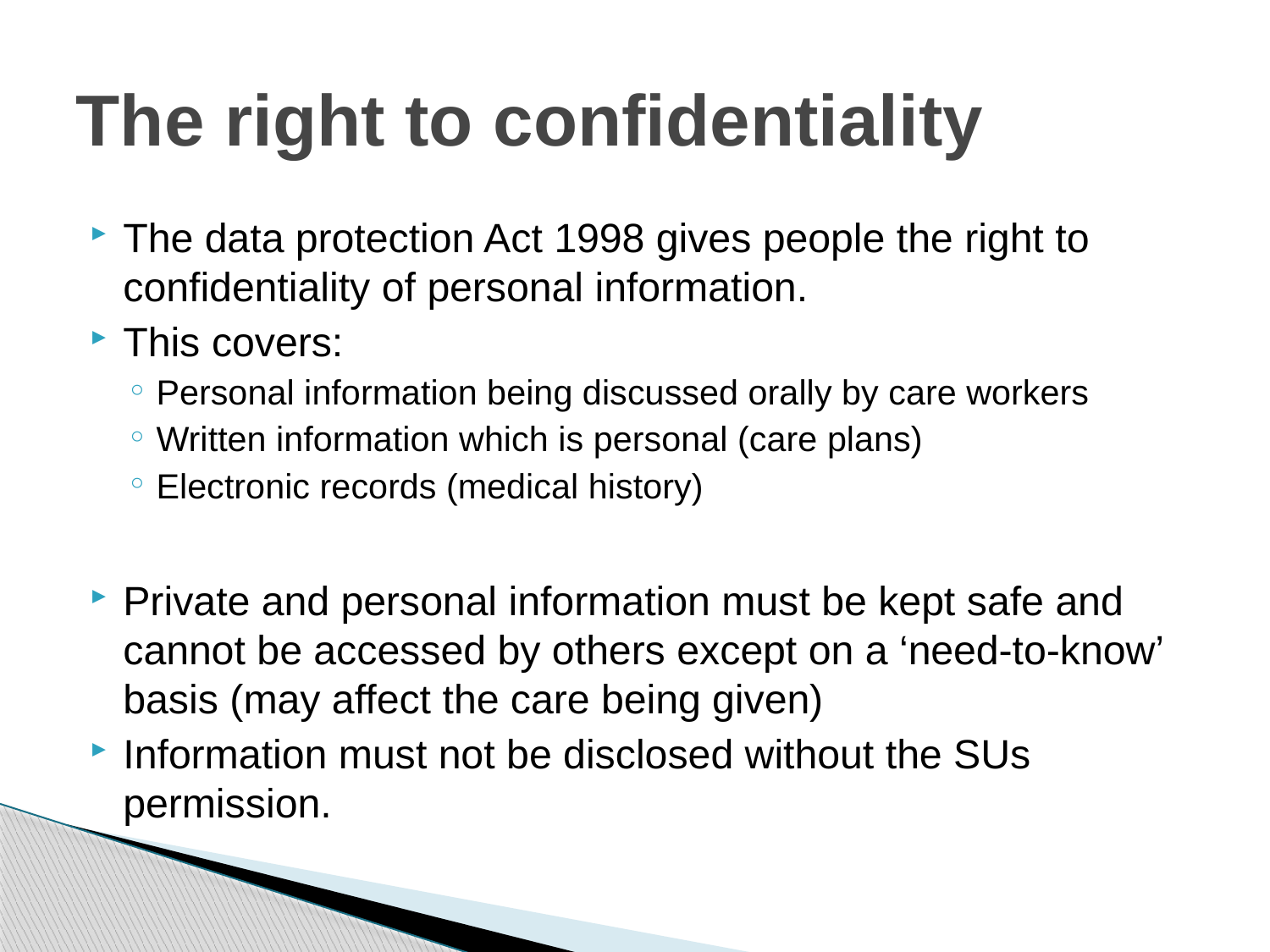

# The right to confidentiality
The data protection Act 1998 gives people the right to confidentiality of personal information.
This covers:
Personal information being discussed orally by care workers
Written information which is personal (care plans)
Electronic records (medical history)

Private and personal information must be kept safe and cannot be accessed by others except on a ‘need-to-know’ basis (may affect the care being given)
Information must not be disclosed without the SUs permission.